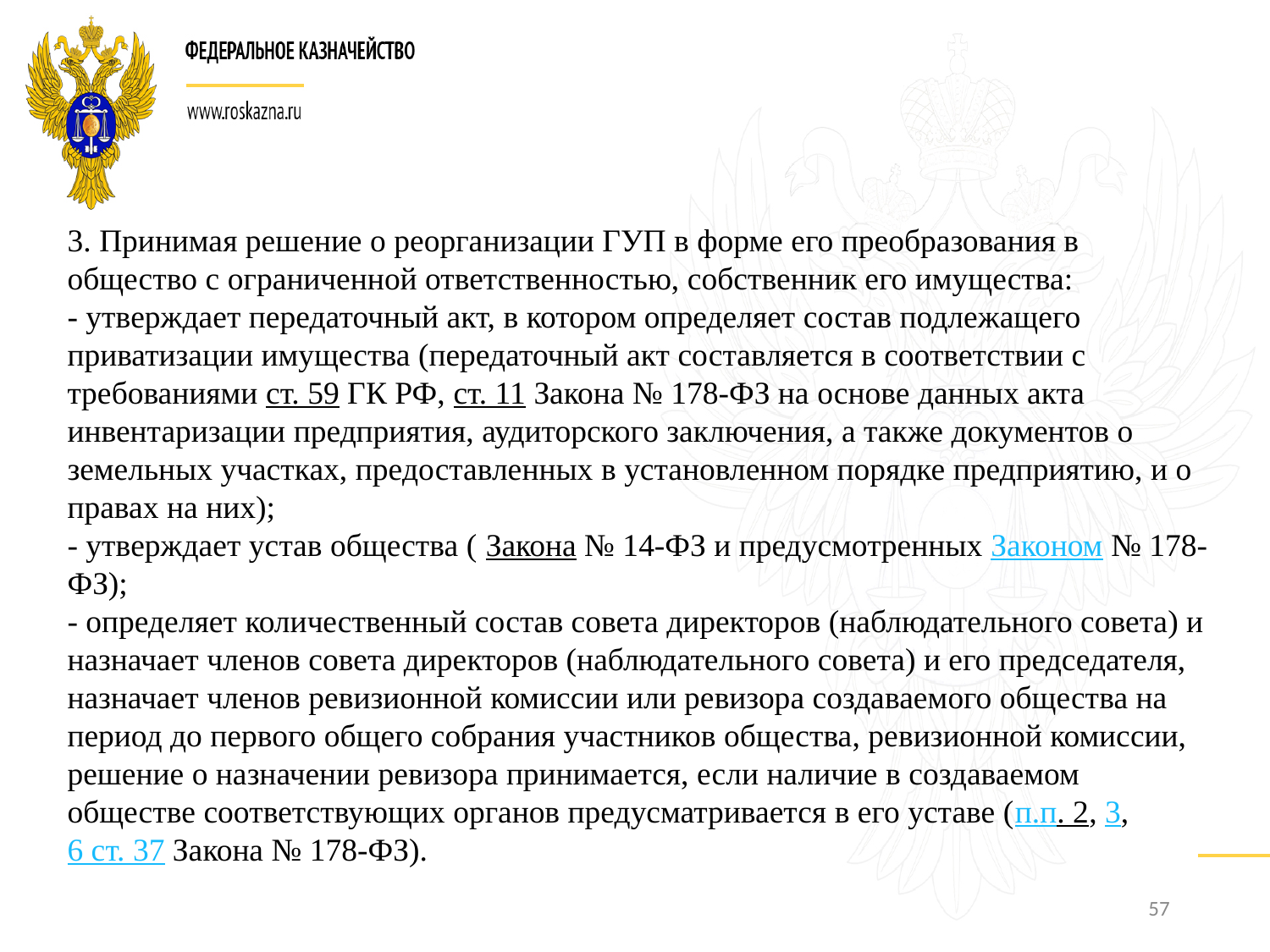

3. Принимая решение о реорганизации ГУП в форме его преобразования в общество с ограниченной ответственностью, собственник его имущества:
- утверждает передаточный акт, в котором определяет состав подлежащего приватизации имущества (передаточный акт составляется в соответствии с требованиями ст. 59 ГК РФ, ст. 11 Закона № 178-ФЗ на основе данных акта инвентаризации предприятия, аудиторского заключения, а также документов о земельных участках, предоставленных в установленном порядке предприятию, и о правах на них);
- утверждает устав общества ( Закона № 14-ФЗ и предусмотренных Законом № 178-ФЗ);
- определяет количественный состав совета директоров (наблюдательного совета) и назначает членов совета директоров (наблюдательного совета) и его председателя, назначает членов ревизионной комиссии или ревизора создаваемого общества на период до первого общего собрания участников общества, ревизионной комиссии, решение о назначении ревизора принимается, если наличие в создаваемом обществе соответствующих органов предусматривается в его уставе (п.п. 2, 3, 6 ст. 37 Закона № 178-ФЗ).
57